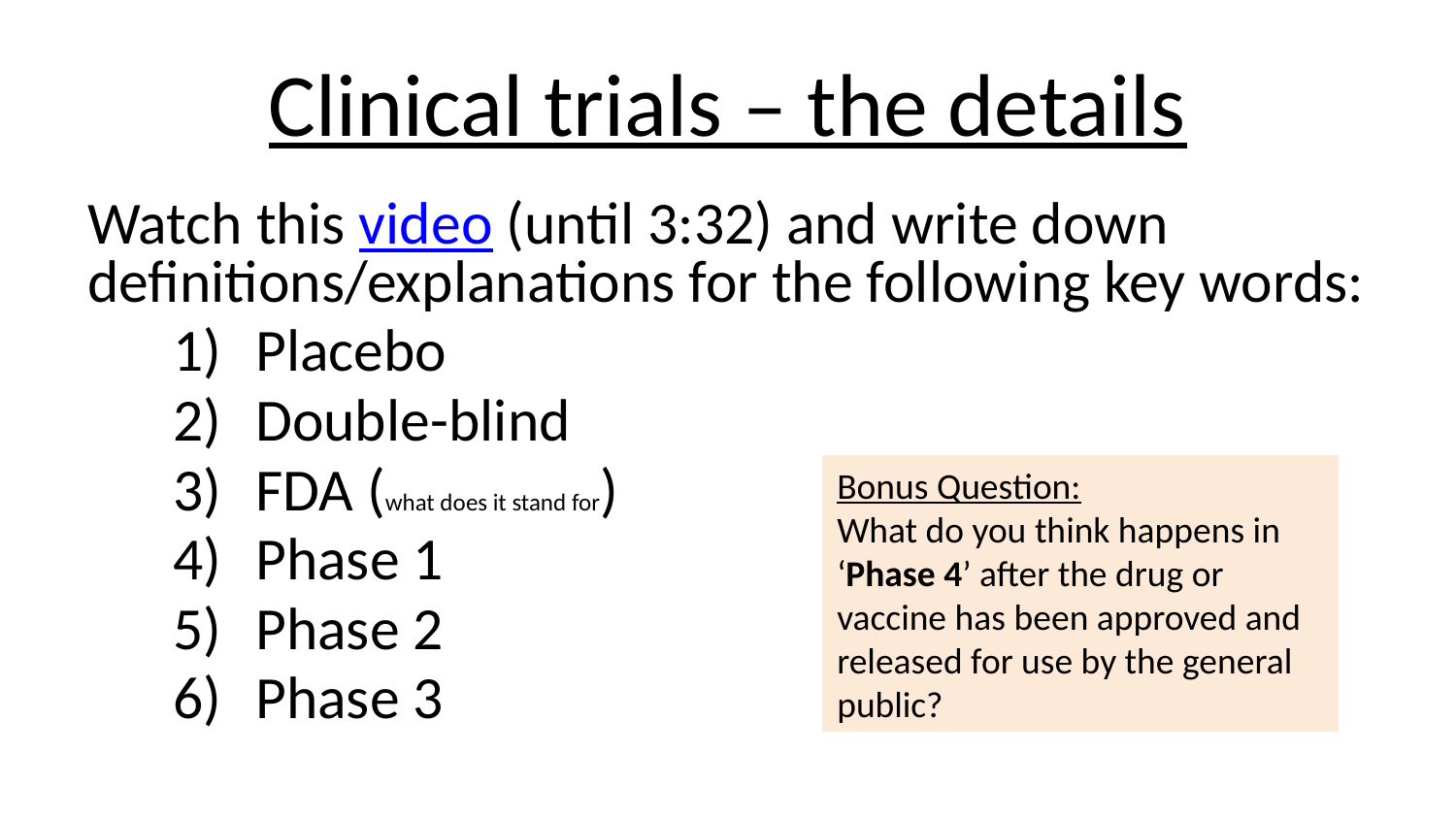

# Clinical trials – the details
Watch this video (until 3:32) and write down definitions/explanations for the following key words:
Placebo
Double-blind
FDA (what does it stand for)
Phase 1
Phase 2
Phase 3

Bonus Question:
What do you think happens in ‘Phase 4’ after the drug or vaccine has been approved and released for use by the general public?